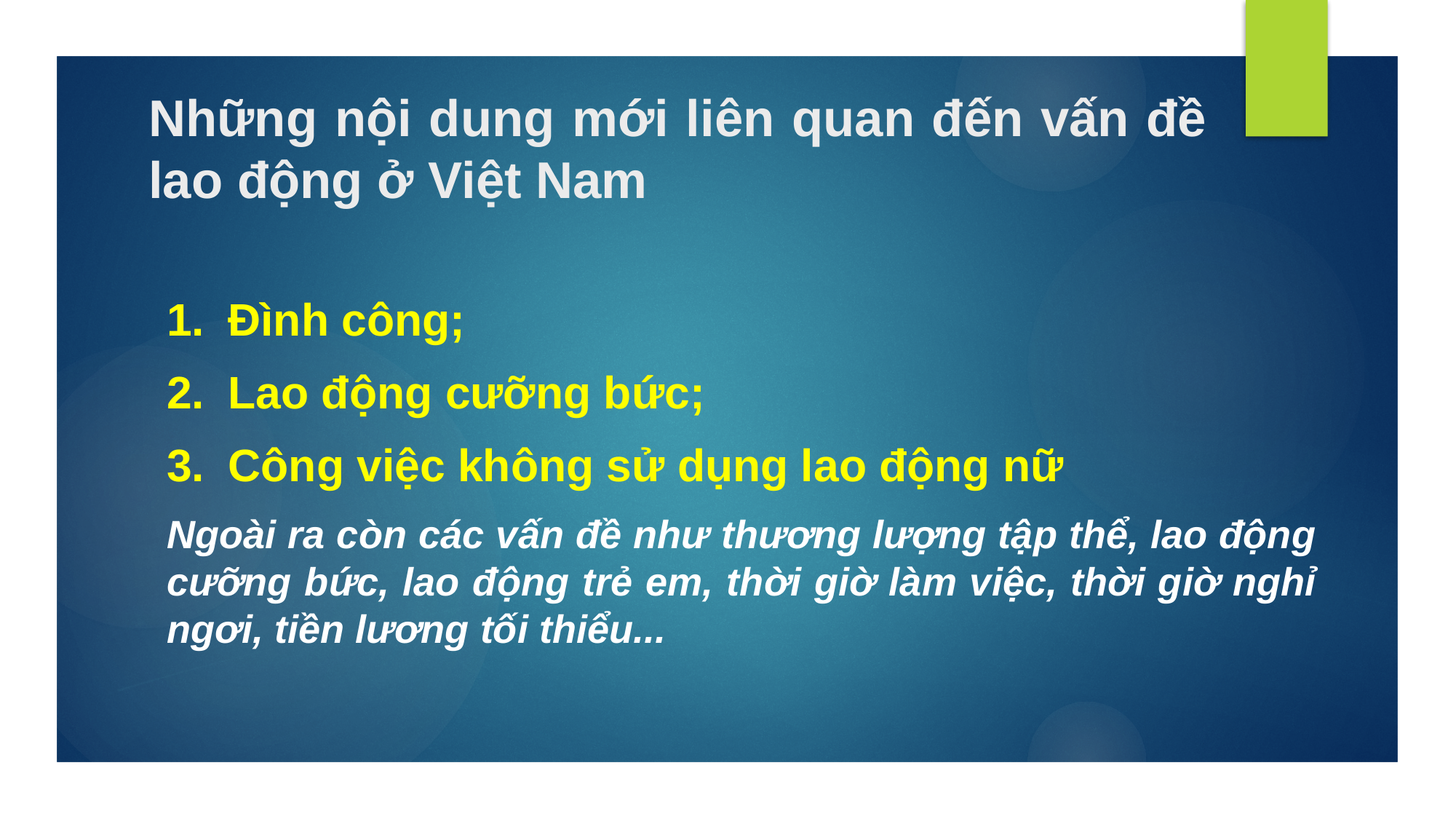

# Những nội dung mới liên quan đến vấn đề lao động ở Việt Nam
Đình công;
Lao động cưỡng bức;
Công việc không sử dụng lao động nữ
Ngoài ra còn các vấn đề như thương lượng tập thể, lao động cưỡng bức, lao động trẻ em, thời giờ làm việc, thời giờ nghỉ ngơi, tiền lương tối thiểu...